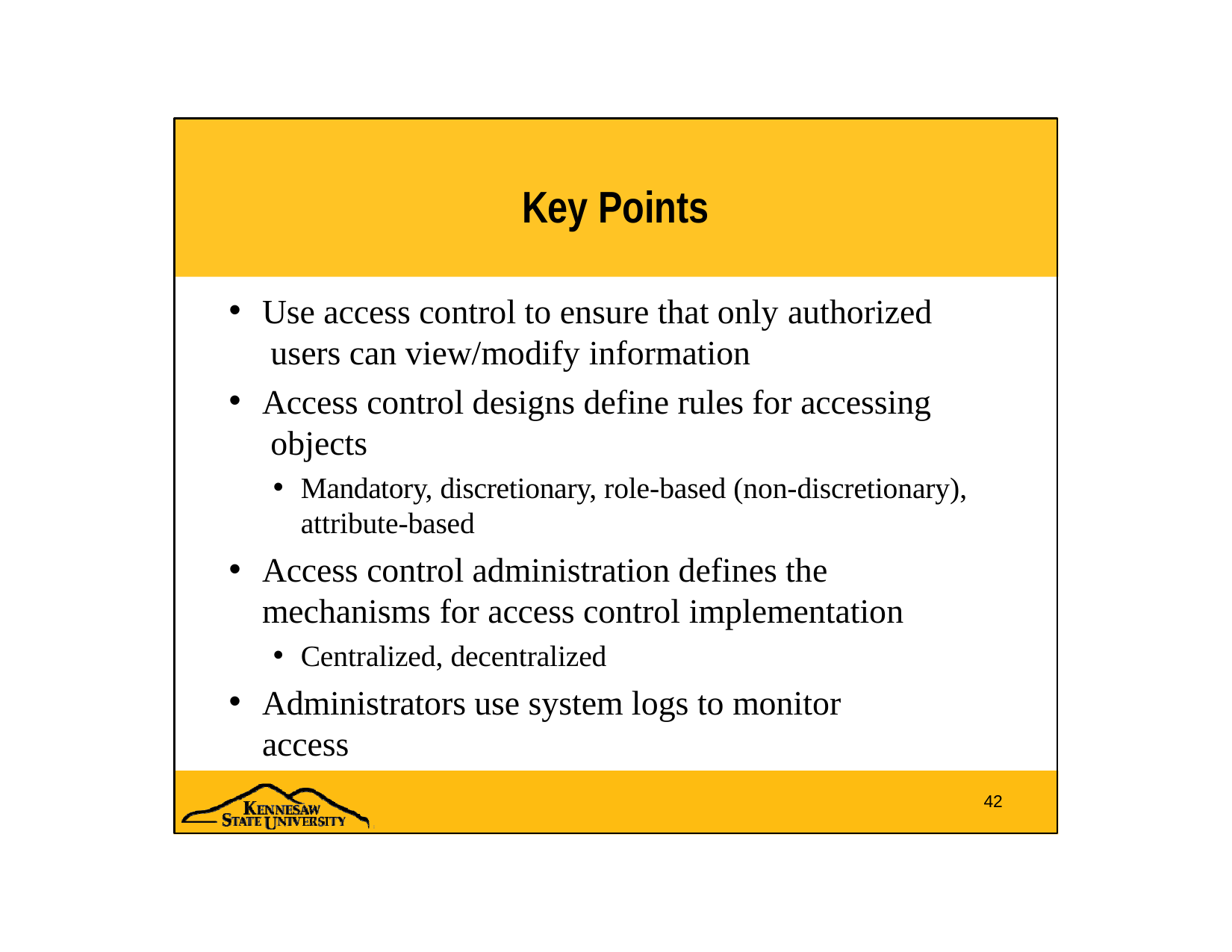

# Key Points
Use access control to ensure that only authorized  users can view/modify information
Access control designs define rules for accessing  objects
Mandatory, discretionary, role-based (non-discretionary),  attribute-based
Access control administration defines the  mechanisms for access control implementation
Centralized, decentralized
Administrators use system logs to monitor access

42